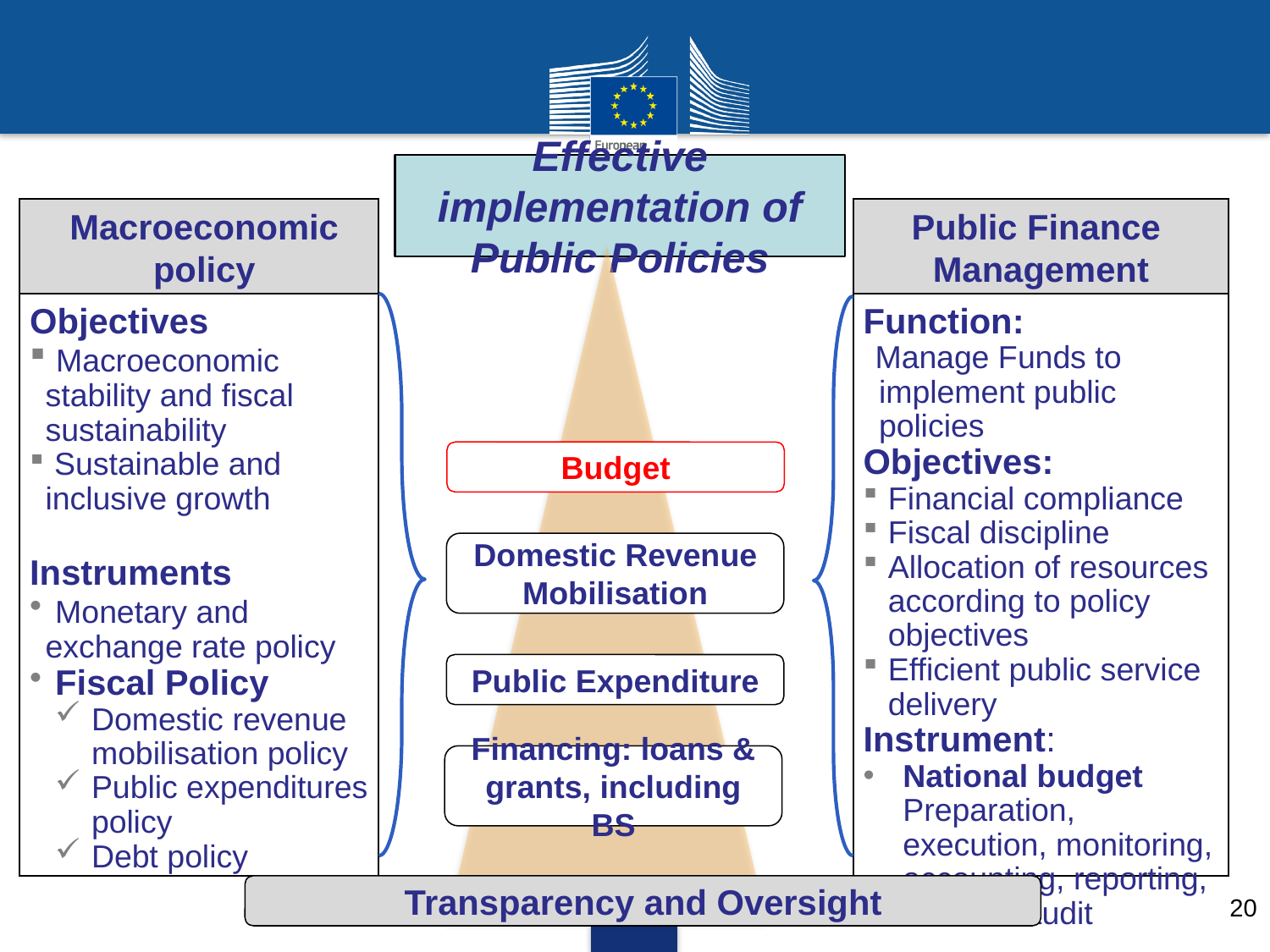

Effective implementation of Public Policies
 Macroeconomic
 policy
Public Finance
Management

Objectives
 Macroeconomic stability and fiscal sustainability
 Sustainable and inclusive growth

Instruments
 Monetary and exchange rate policy
 Fiscal Policy
Domestic revenue mobilisation policy
Public expenditures policy
Debt policy

Function:
Manage Funds to implement public policies
Objectives:
Financial compliance
Fiscal discipline
Allocation of resources according to policy objectives
Efficient public service delivery
Instrument:
National budget  Preparation, execution, monitoring, accounting, reporting, external audit

Budget
Domestic Revenue Mobilisation
Public Expenditure
Financing: loans & grants, including BS
Transparency and Oversight
20